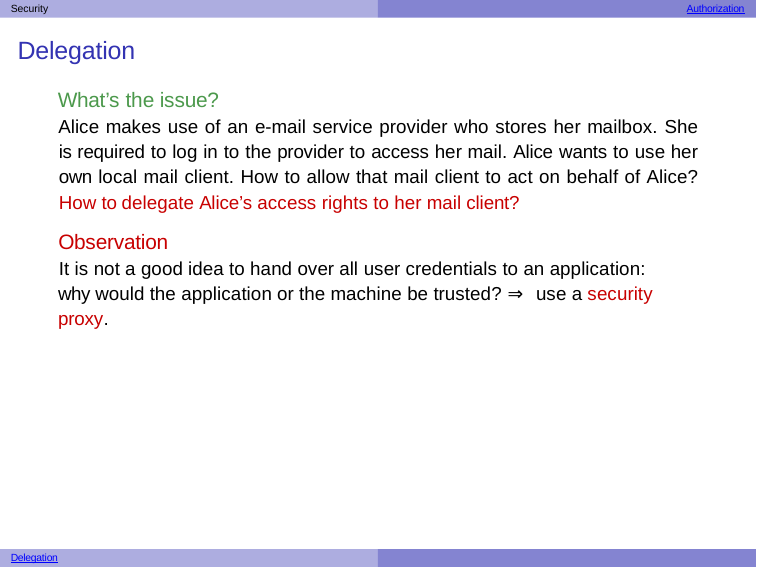

Security	Authorization
# Delegation
What’s the issue?
Alice makes use of an e-mail service provider who stores her mailbox. She is required to log in to the provider to access her mail. Alice wants to use her own local mail client. How to allow that mail client to act on behalf of Alice? How to delegate Alice’s access rights to her mail client?
Observation
It is not a good idea to hand over all user credentials to an application: why would the application or the machine be trusted? ⇒ use a security proxy.

Delegation